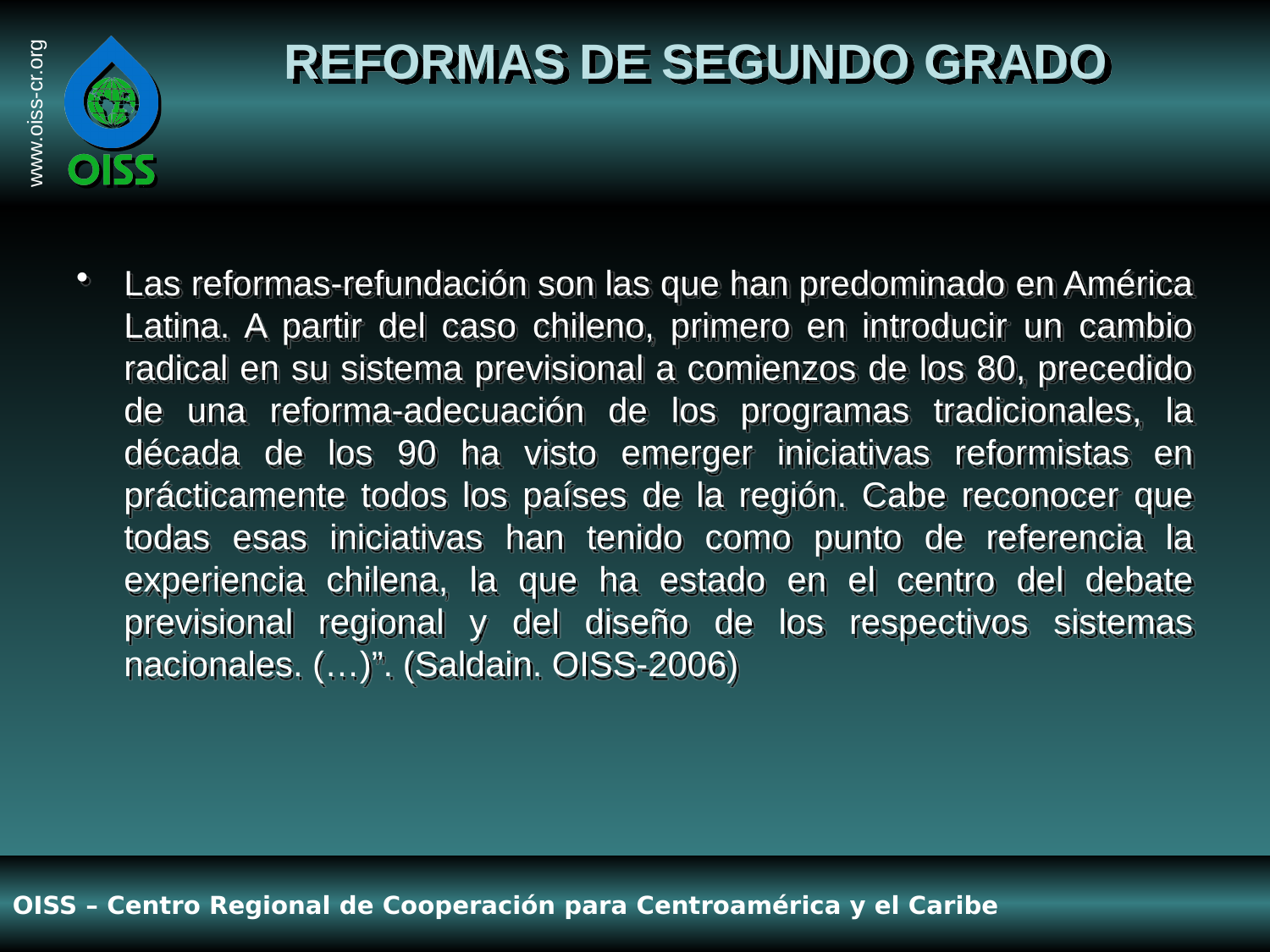

# REFORMAS DE SEGUNDO GRADO
Las reformas-refundación son las que han predominado en América Latina. A partir del caso chileno, primero en introducir un cambio radical en su sistema previsional a comienzos de los 80, precedido de una reforma-adecuación de los programas tradicionales, la década de los 90 ha visto emerger iniciativas reformistas en prácticamente todos los países de la región. Cabe reconocer que todas esas iniciativas han tenido como punto de referencia la experiencia chilena, la que ha estado en el centro del debate previsional regional y del diseño de los respectivos sistemas nacionales. (…)”. (Saldain. OISS-2006)